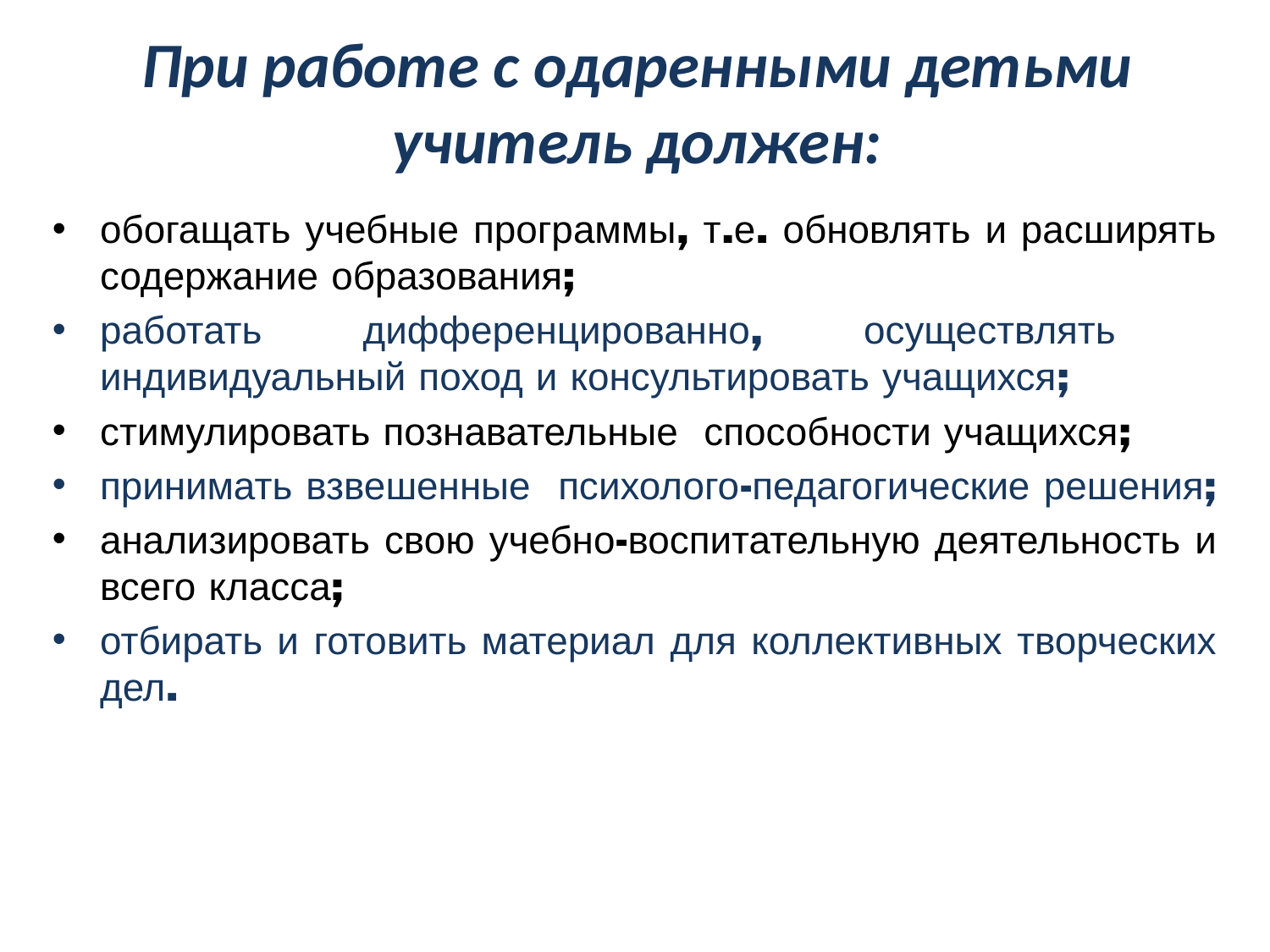

# При работе с одаренными детьми учитель должен:
обогащать учебные программы, т.е. обновлять и расширять содержание образования;
работать дифференцированно, осуществлять  индивидуальный поход и консультировать учащихся;
стимулировать познавательные  способности учащихся;
принимать взвешенные  психолого-педагогические решения;
анализировать свою учебно-воспитательную деятельность и всего класса;
отбирать и готовить материал для коллективных творческих дел.